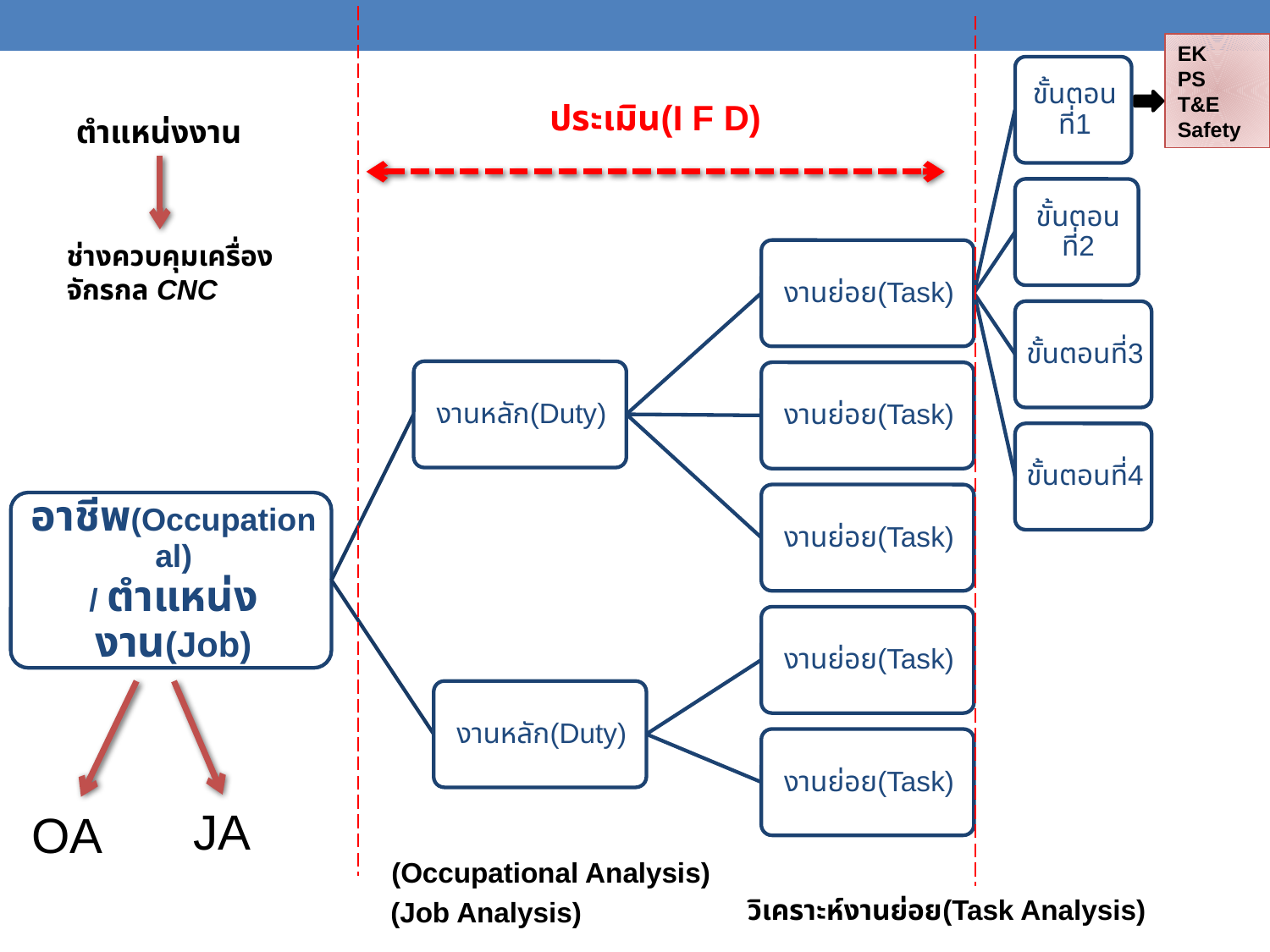

EK
PS
T&E
Safety
อาชีพ(Occupational)
/ ตำแหน่งงาน(Job)

งานหลัก(Duty)

งานย่อย(Task)

ขั้นตอนที่1

ขั้นตอนที่2

ขั้นตอนที่3

ขั้นตอนที่4

งานย่อย(Task)

งานย่อย(Task)

งานหลัก(Duty)

งานย่อย(Task)

งานย่อย(Task)
ประเมิน(I F D)

ตำแหน่งงาน
ช่างควบคุมเครื่อง
จักรกล CNC
JA
OA
(Occupational Analysis)
วิเคราะห์งานย่อย(Task Analysis)
(Job Analysis)